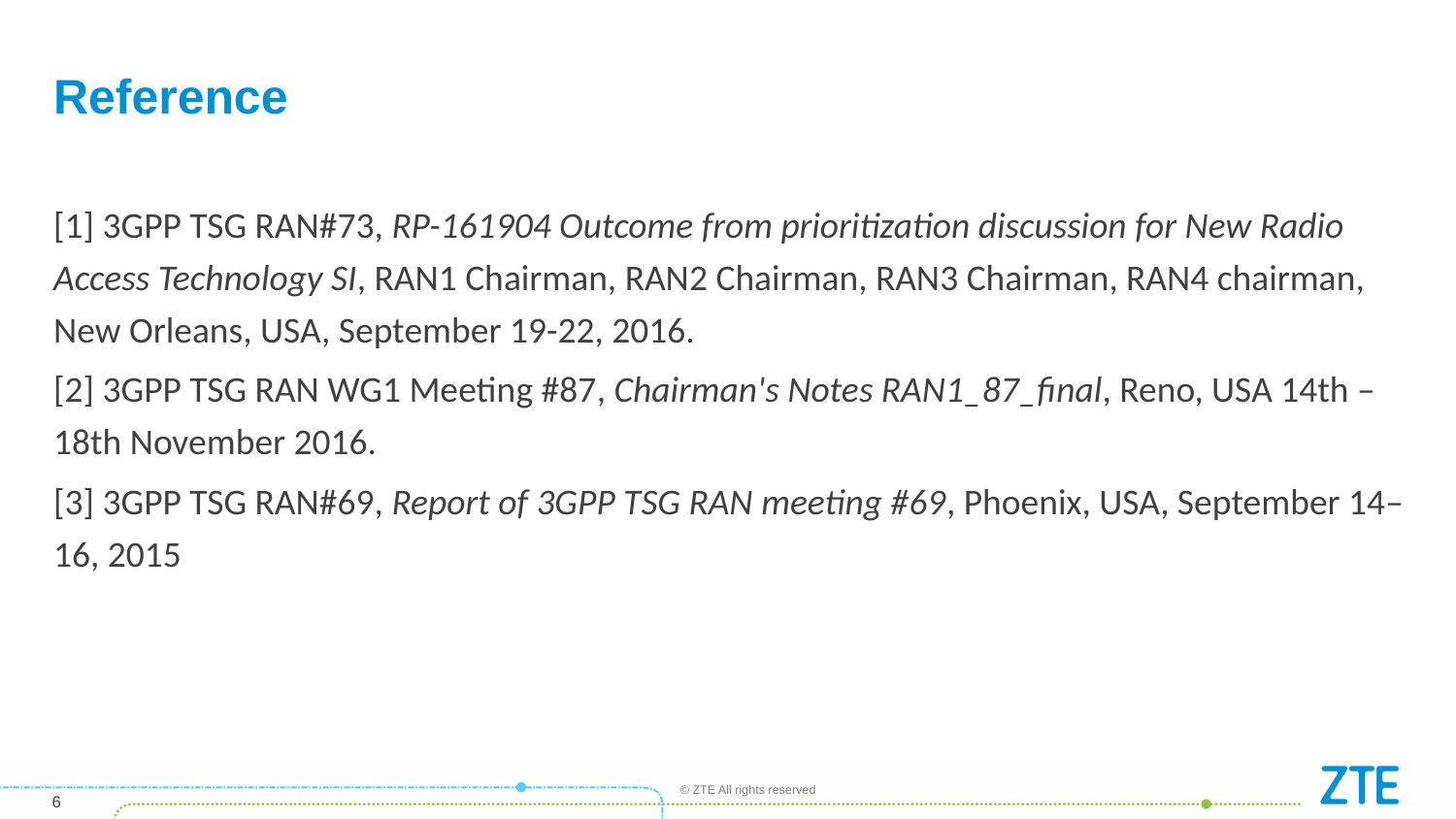

# Reference
[1] 3GPP TSG RAN#73, RP-161904 Outcome from prioritization discussion for New Radio Access Technology SI, RAN1 Chairman, RAN2 Chairman, RAN3 Chairman, RAN4 chairman, New Orleans, USA, September 19-22, 2016.
[2] 3GPP TSG RAN WG1 Meeting #87, Chairman's Notes RAN1_87_final, Reno, USA 14th – 18th November 2016.
[3] 3GPP TSG RAN#69, Report of 3GPP TSG RAN meeting #69, Phoenix, USA, September 14–16, 2015